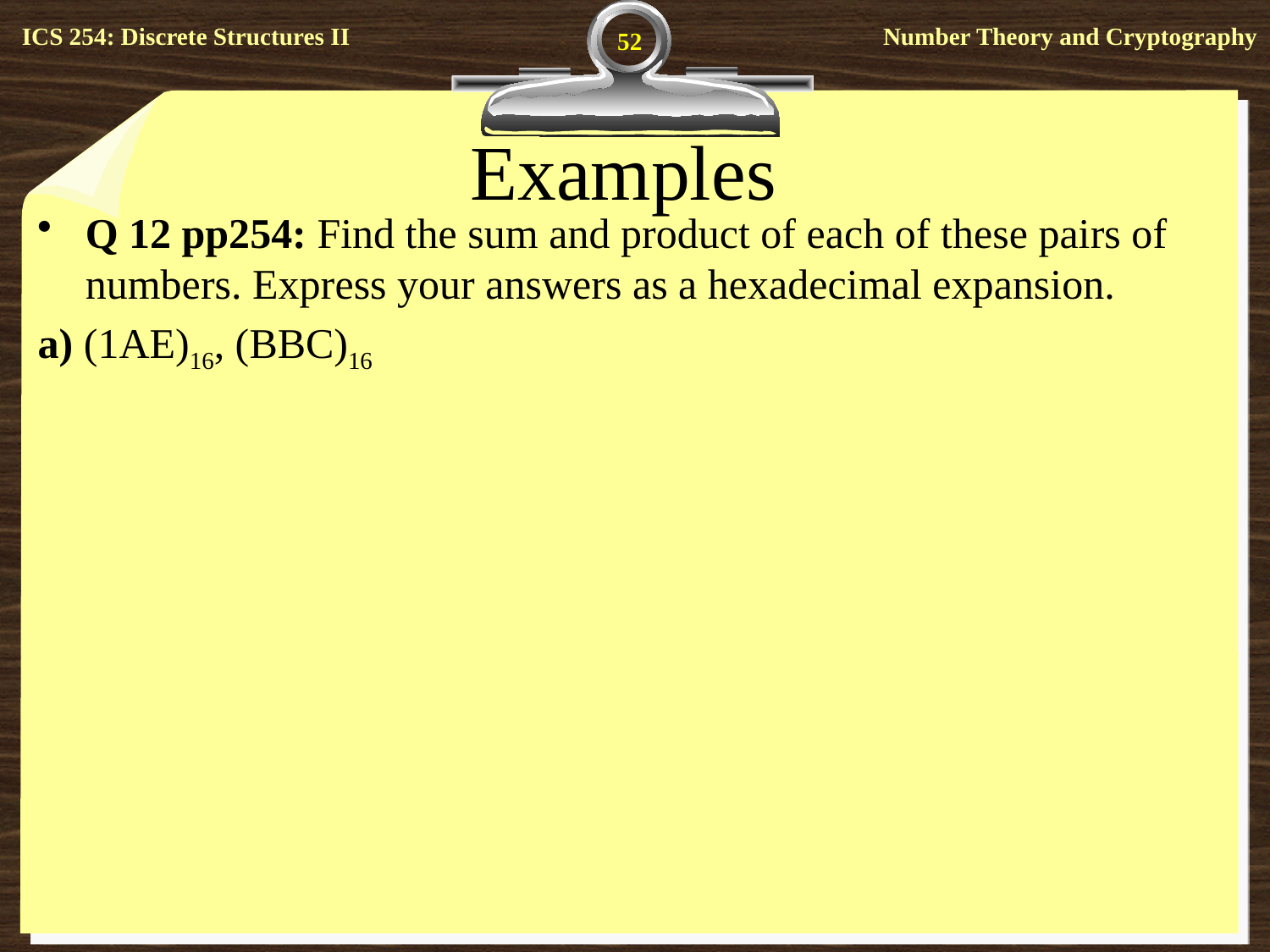

52
# Examples
Q 12 pp254: Find the sum and product of each of these pairs of numbers. Express your answers as a hexadecimal expansion.
a) (1AE)16, (BBC)16